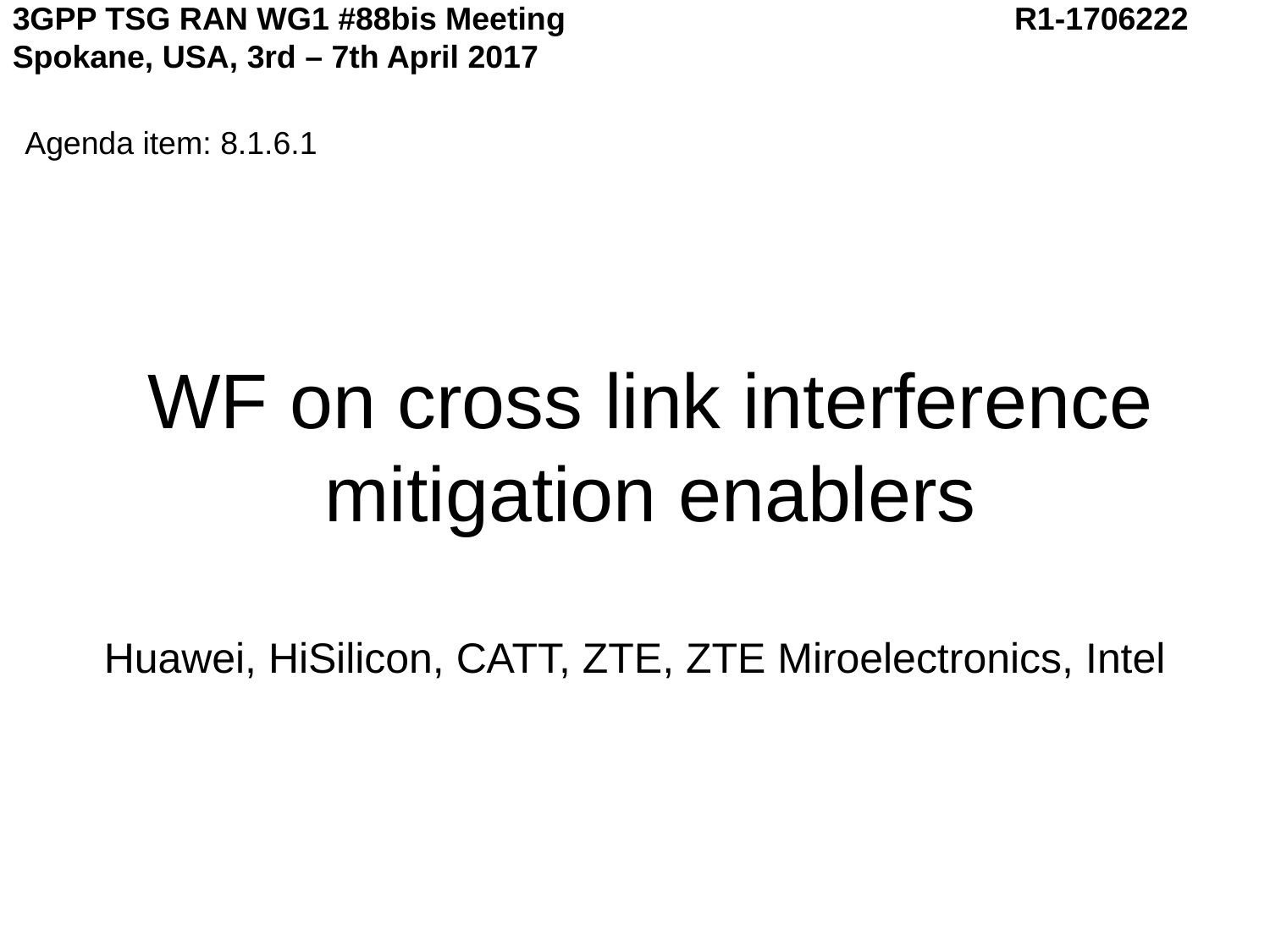

3GPP TSG RAN WG1 #88bis Meeting  		                           R1-1706222
Spokane, USA, 3rd – 7th April 2017

Agenda item: 8.1.6.1
# WF on cross link interference mitigation enablers
Huawei, HiSilicon, CATT, ZTE, ZTE Miroelectronics, Intel